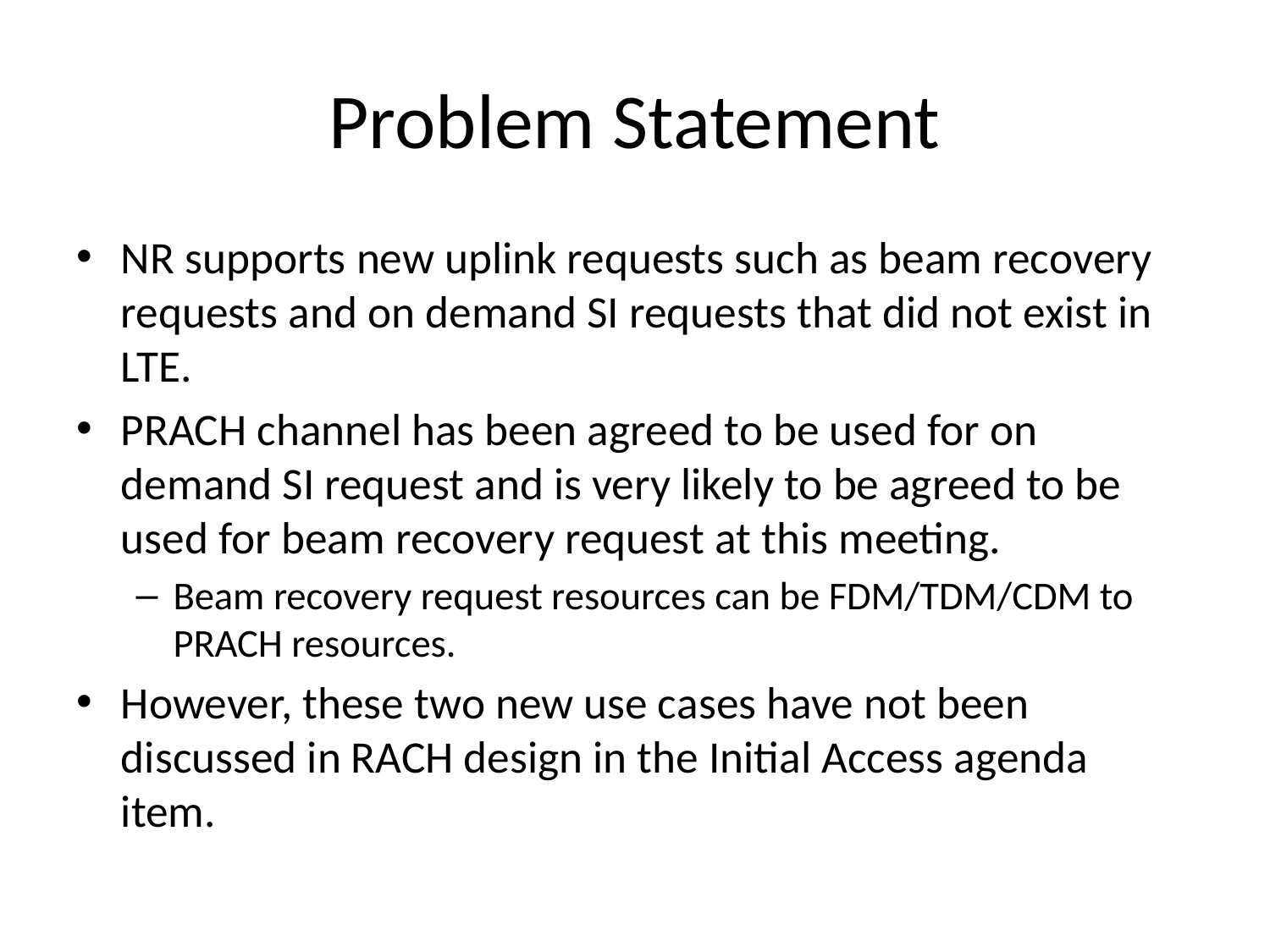

# Problem Statement
NR supports new uplink requests such as beam recovery requests and on demand SI requests that did not exist in LTE.
PRACH channel has been agreed to be used for on demand SI request and is very likely to be agreed to be used for beam recovery request at this meeting.
Beam recovery request resources can be FDM/TDM/CDM to PRACH resources.
However, these two new use cases have not been discussed in RACH design in the Initial Access agenda item.